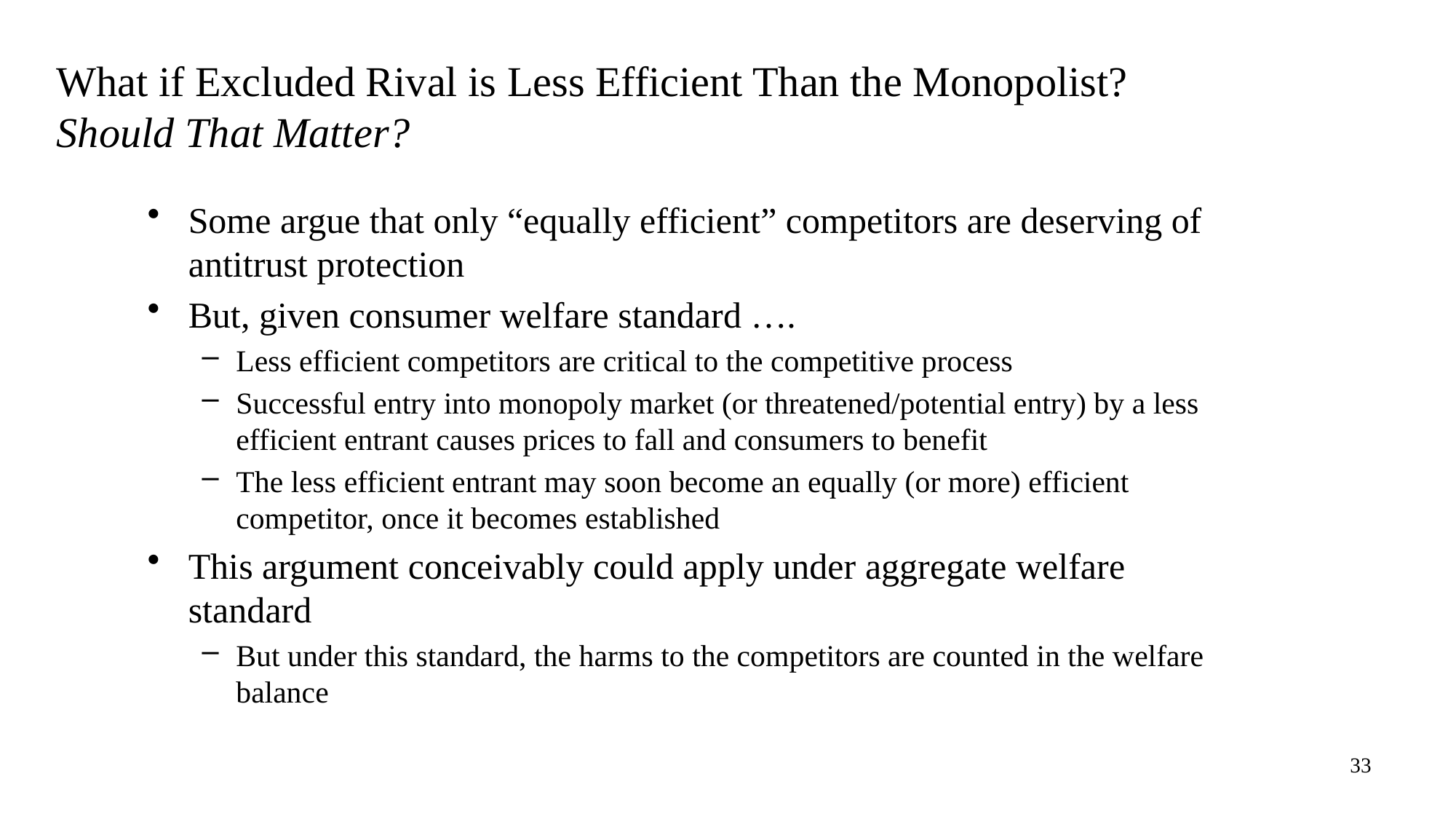

# What if Excluded Rival is Less Efficient Than the Monopolist? Should That Matter?
Some argue that only “equally efficient” competitors are deserving of antitrust protection
But, given consumer welfare standard ….
Less efficient competitors are critical to the competitive process
Successful entry into monopoly market (or threatened/potential entry) by a less efficient entrant causes prices to fall and consumers to benefit
The less efficient entrant may soon become an equally (or more) efficient competitor, once it becomes established
This argument conceivably could apply under aggregate welfare standard
But under this standard, the harms to the competitors are counted in the welfare balance
33